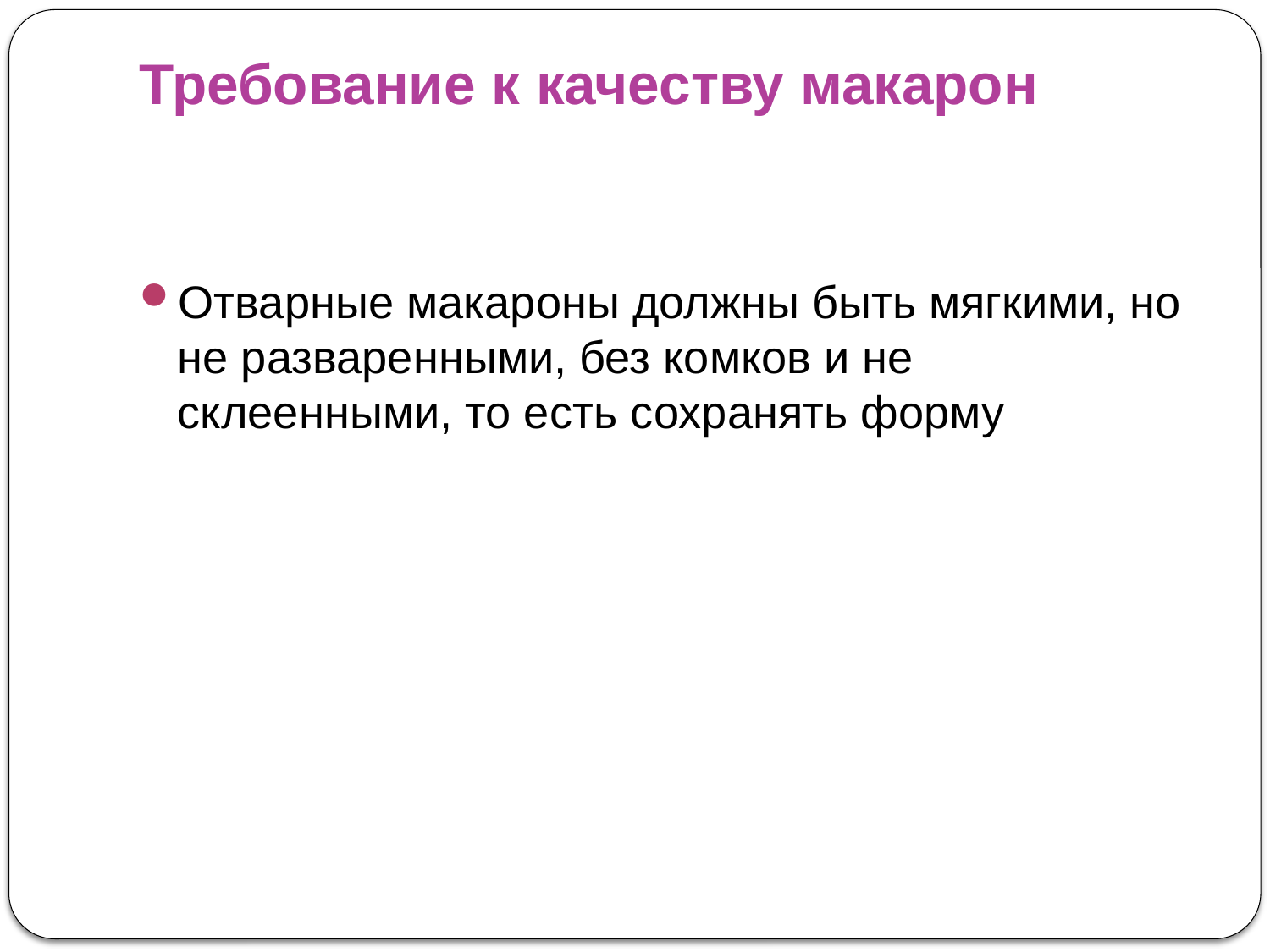

# Требование к качеству макарон

Отварные макароны должны быть мягкими, но не разваренными, без комков и не склеенными, то есть сохранять форму